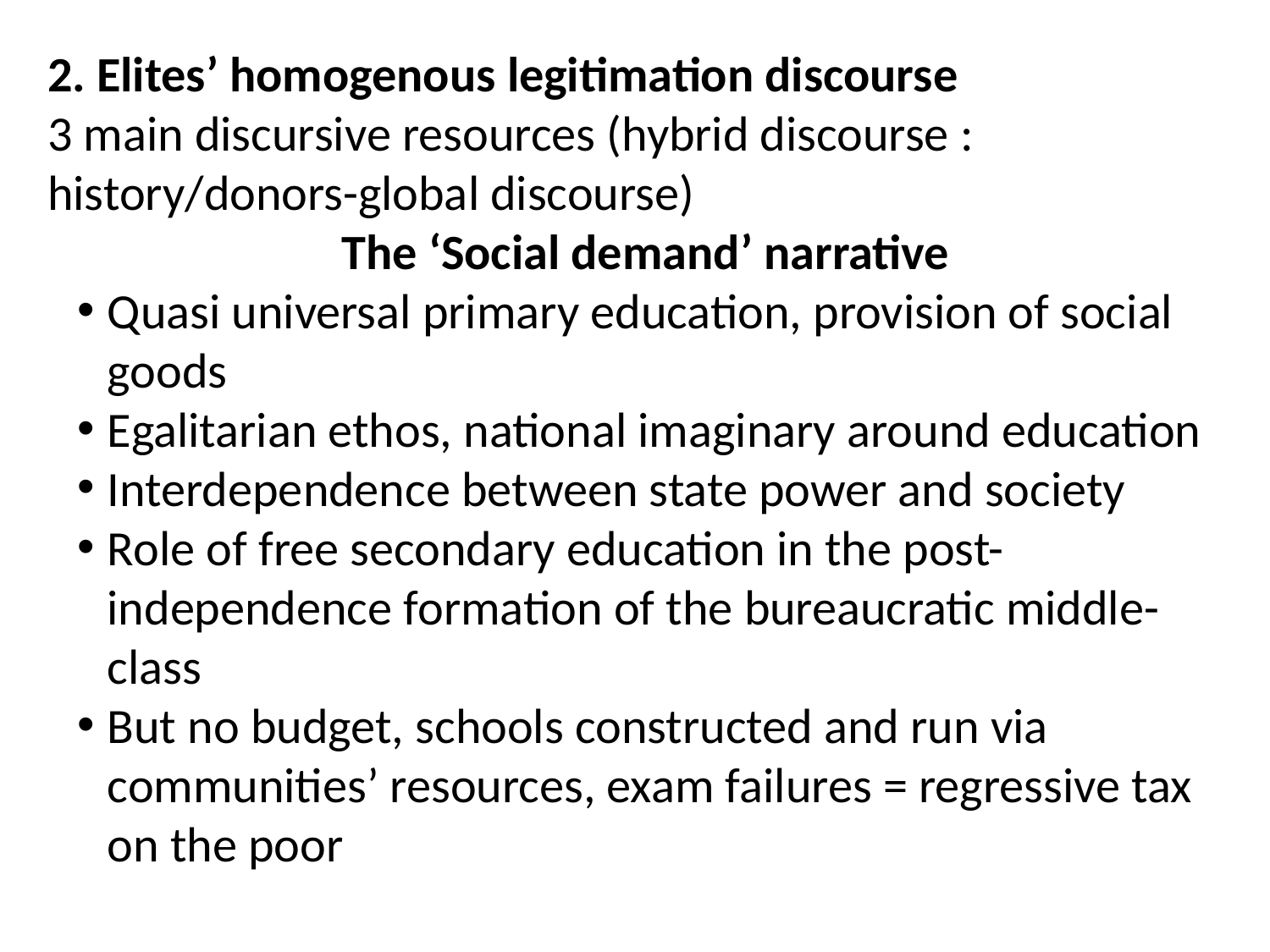

14
2. Elites’ homogenous legitimation discourse
3 main discursive resources (hybrid discourse : history/donors-global discourse)
 The ‘Social demand’ narrative
Quasi universal primary education, provision of social goods
Egalitarian ethos, national imaginary around education
Interdependence between state power and society
Role of free secondary education in the post-independence formation of the bureaucratic middle-class
But no budget, schools constructed and run via communities’ resources, exam failures = regressive tax on the poor